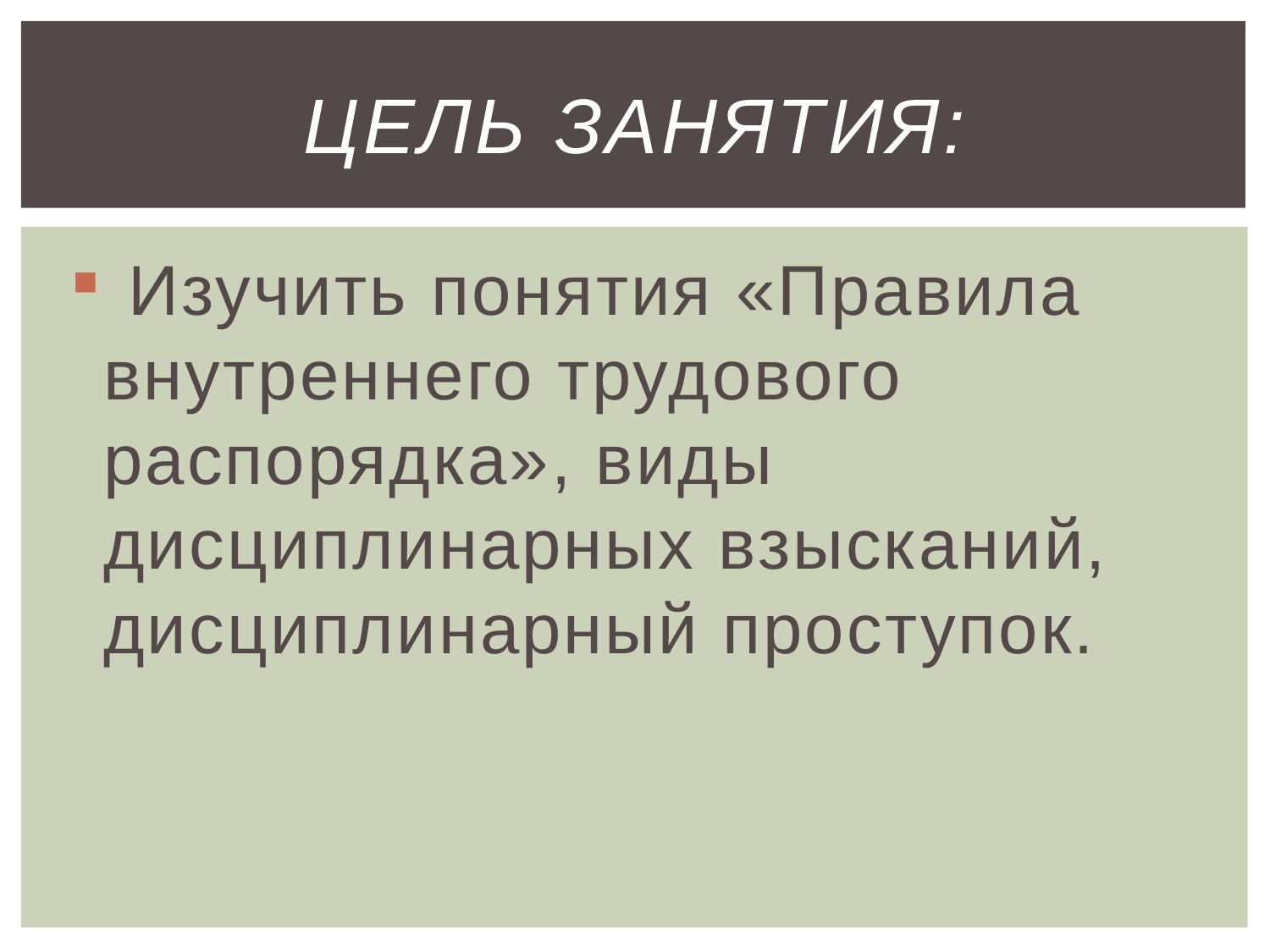

# Цель занятия:
  Изучить понятия «Правила внутреннего трудового распорядка», виды дисциплинарных взысканий, дисциплинарный проступок.